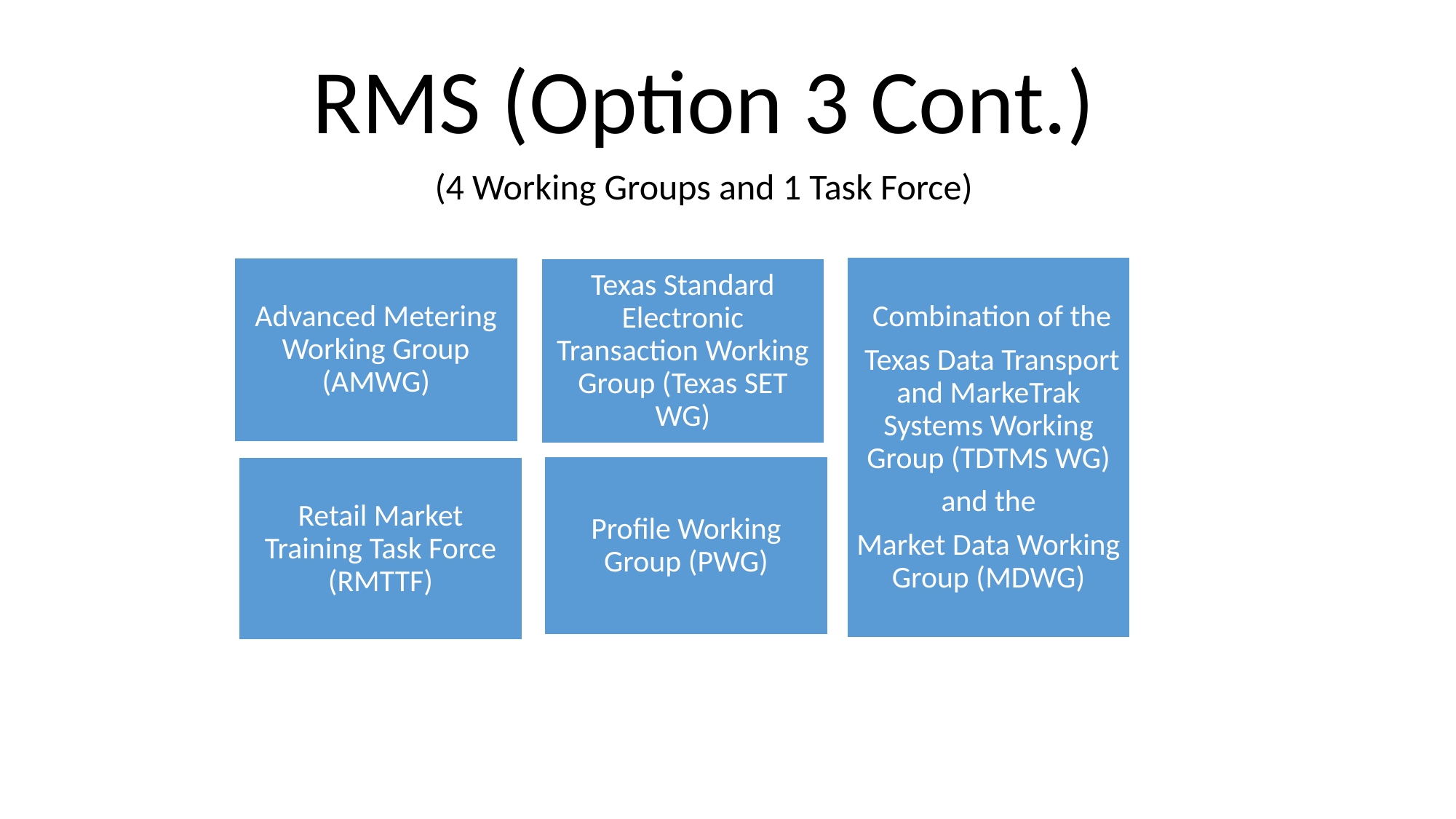

RMS (Option 3 Cont.)
(4 Working Groups and 1 Task Force)
Advanced Metering Working Group (AMWG)
Texas Standard Electronic Transaction Working Group (Texas SET WG)
 Combination of the
 Texas Data Transport and MarkeTrak Systems Working Group (TDTMS WG)
and the
Market Data Working Group (MDWG)
Profile Working Group (PWG)
Retail Market Training Task Force (RMTTF)